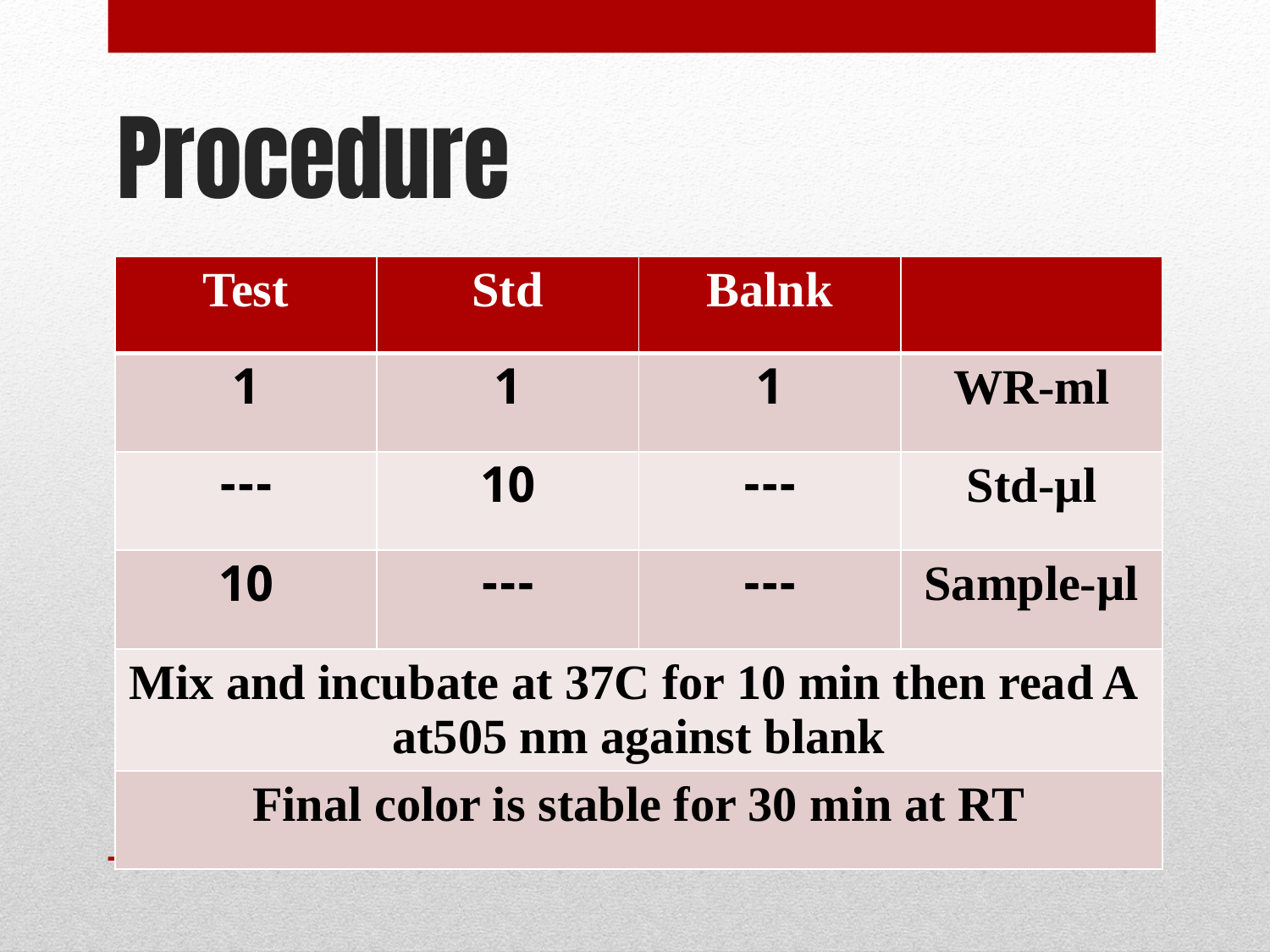

# Procedure
| Test | Std | Balnk |  |
| --- | --- | --- | --- |
| 1 | 1 | 1 | WR-ml |
| --- | 10 | --- | Std-µl |
| 10 | --- | --- | Sample-µl |
| Mix and incubate at 37C for 10 min then read A at505 nm against blank |  |  |  |
| Final color is stable for 30 min at RT |  |  |  |